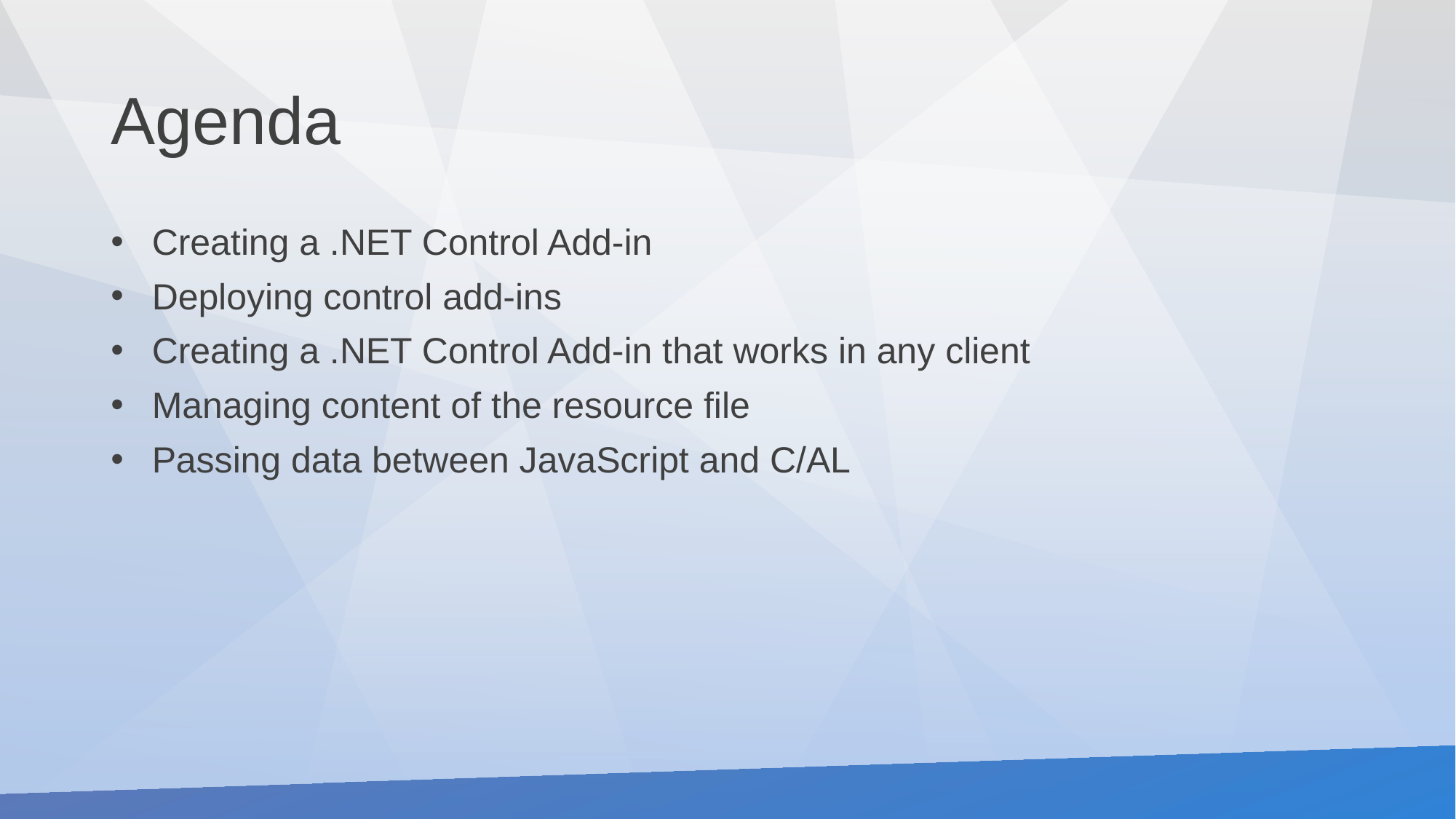

# Agenda
Creating a .NET Control Add-in
Deploying control add-ins
Creating a .NET Control Add-in that works in any client
Managing content of the resource file
Passing data between JavaScript and C/AL